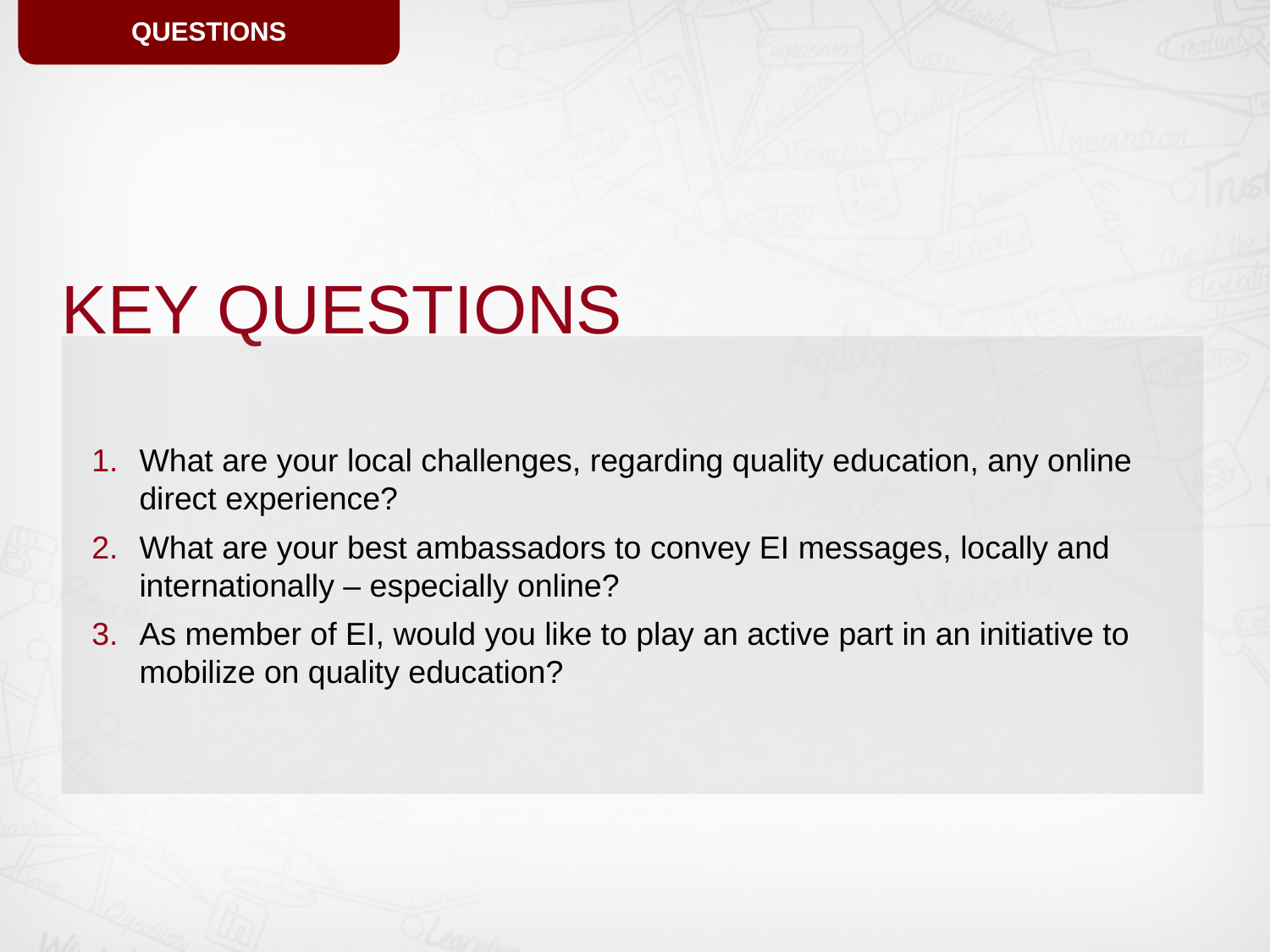

Questions
# KEY Questions
What are your local challenges, regarding quality education, any online direct experience?
What are your best ambassadors to convey EI messages, locally and internationally – especially online?
As member of EI, would you like to play an active part in an initiative to mobilize on quality education?